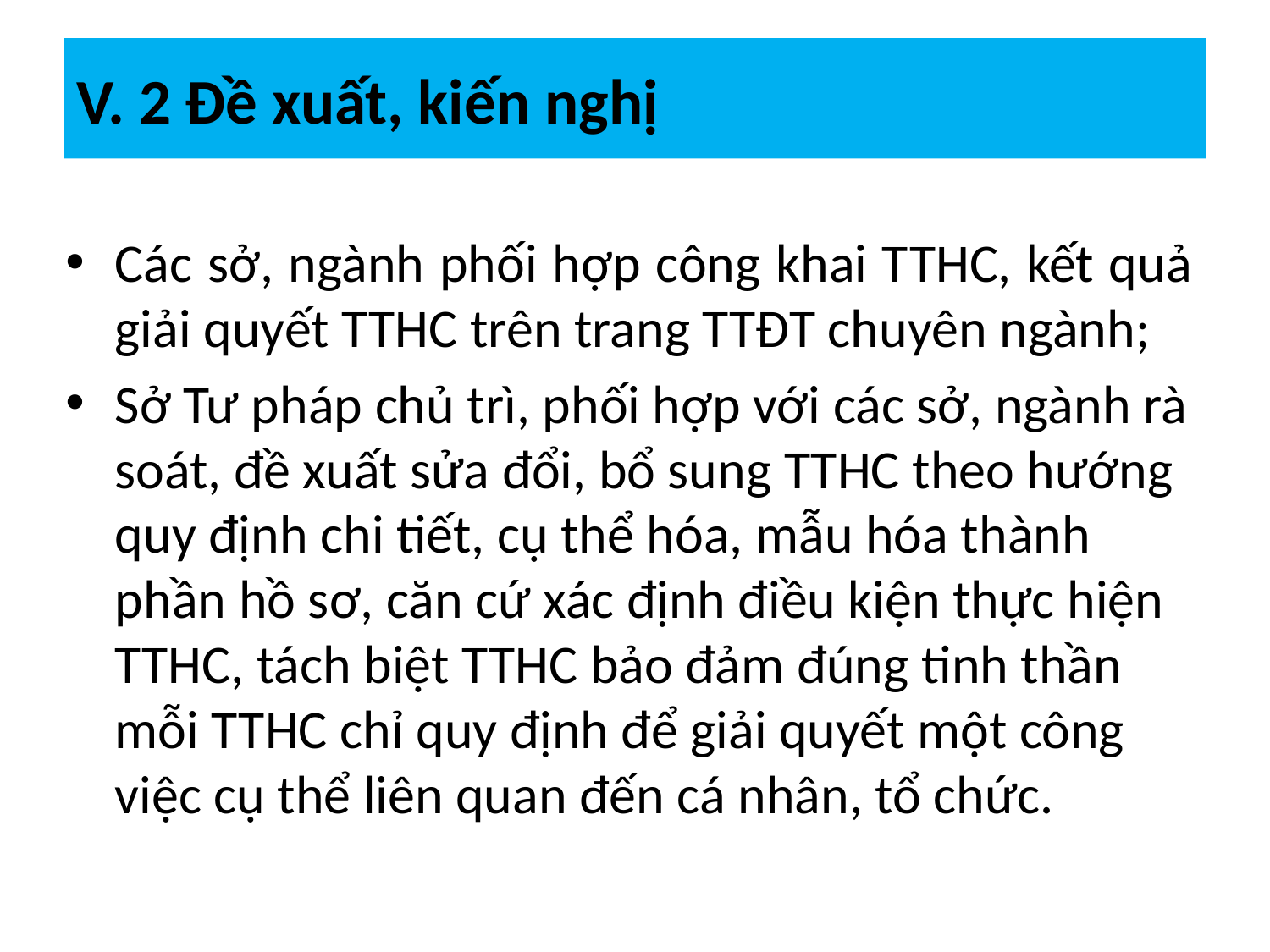

# V. 2 Đề xuất, kiến nghị
Các sở, ngành phối hợp công khai TTHC, kết quả giải quyết TTHC trên trang TTĐT chuyên ngành;
Sở Tư pháp chủ trì, phối hợp với các sở, ngành rà soát, đề xuất sửa đổi, bổ sung TTHC theo hướng quy định chi tiết, cụ thể hóa, mẫu hóa thành phần hồ sơ, căn cứ xác định điều kiện thực hiện TTHC, tách biệt TTHC bảo đảm đúng tinh thần mỗi TTHC chỉ quy định để giải quyết một công việc cụ thể liên quan đến cá nhân, tổ chức.